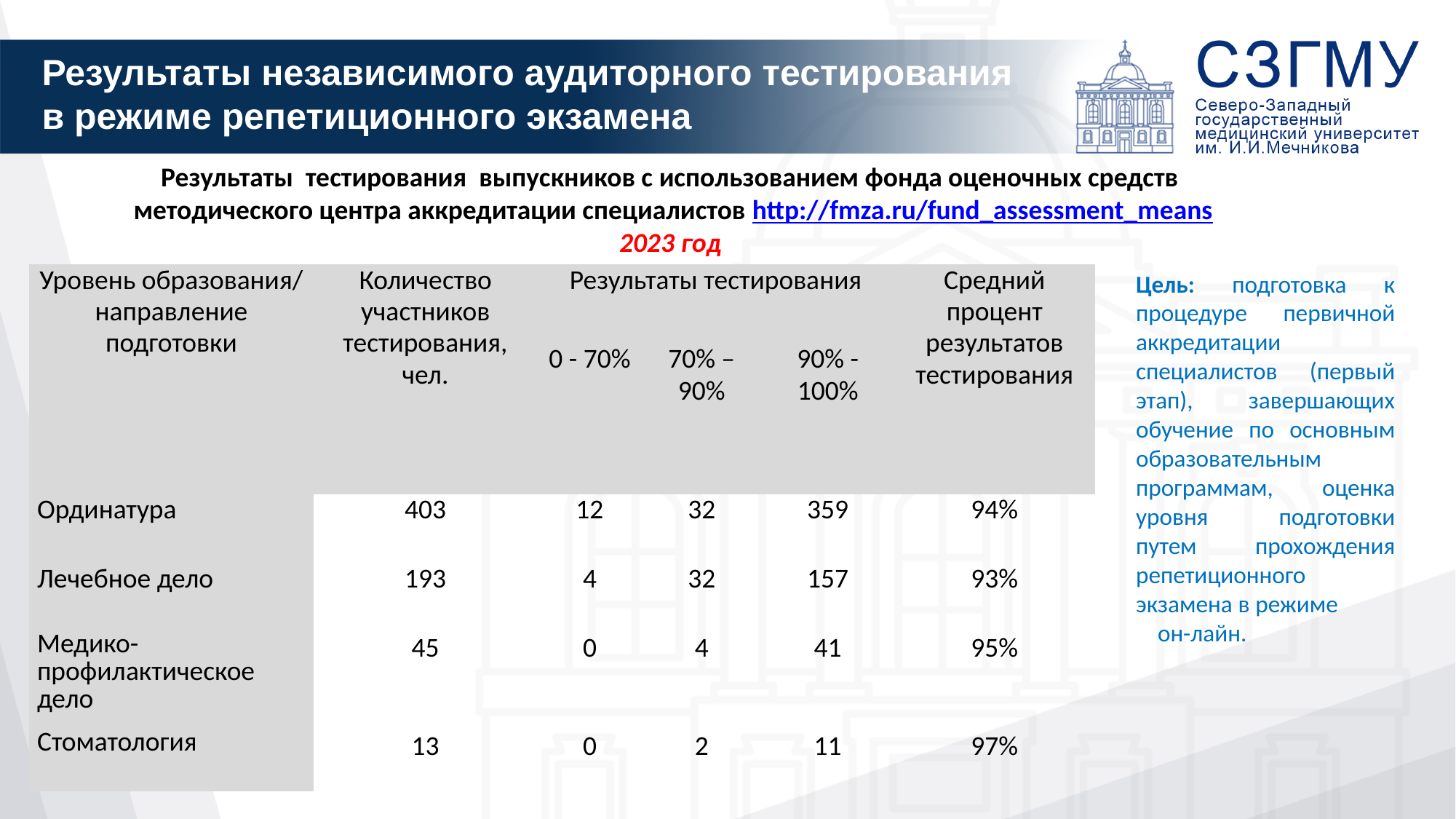

# Результаты независимого аудиторного тестирования в режиме репетиционного экзамена
Результаты  тестирования  выпускников с использованием фонда оценочных средств
 методического центра аккредитации специалистов http://fmza.ru/fund_assessment_means
2023 год
Цель: подготовка к процедуре первичной аккредитации специалистов (первый этап), завершающих обучение по основным образовательным программам, оценка уровня подготовки путем прохождения репетиционного экзамена в режиме               он-лайн.
| Уровень образования/ направление подготовки | Количество участников тестирования, чел. | Результаты тестирования |  |  | Средний процент результатов тестирования |
| --- | --- | --- | --- | --- | --- |
|  |  | 0 - 70% | 70% – 90% | 90% - 100% |  |
| Ординатура | 403 | 12 | 32 | 359 | 94% |
| Лечебное дело | 193 | 4 | 32 | 157 | 93% |
| Медико-профилактическое дело | 45 | 0 | 4 | 41 | 95% |
| Стоматология | 13 | 0 | 2 | 11 | 97% |